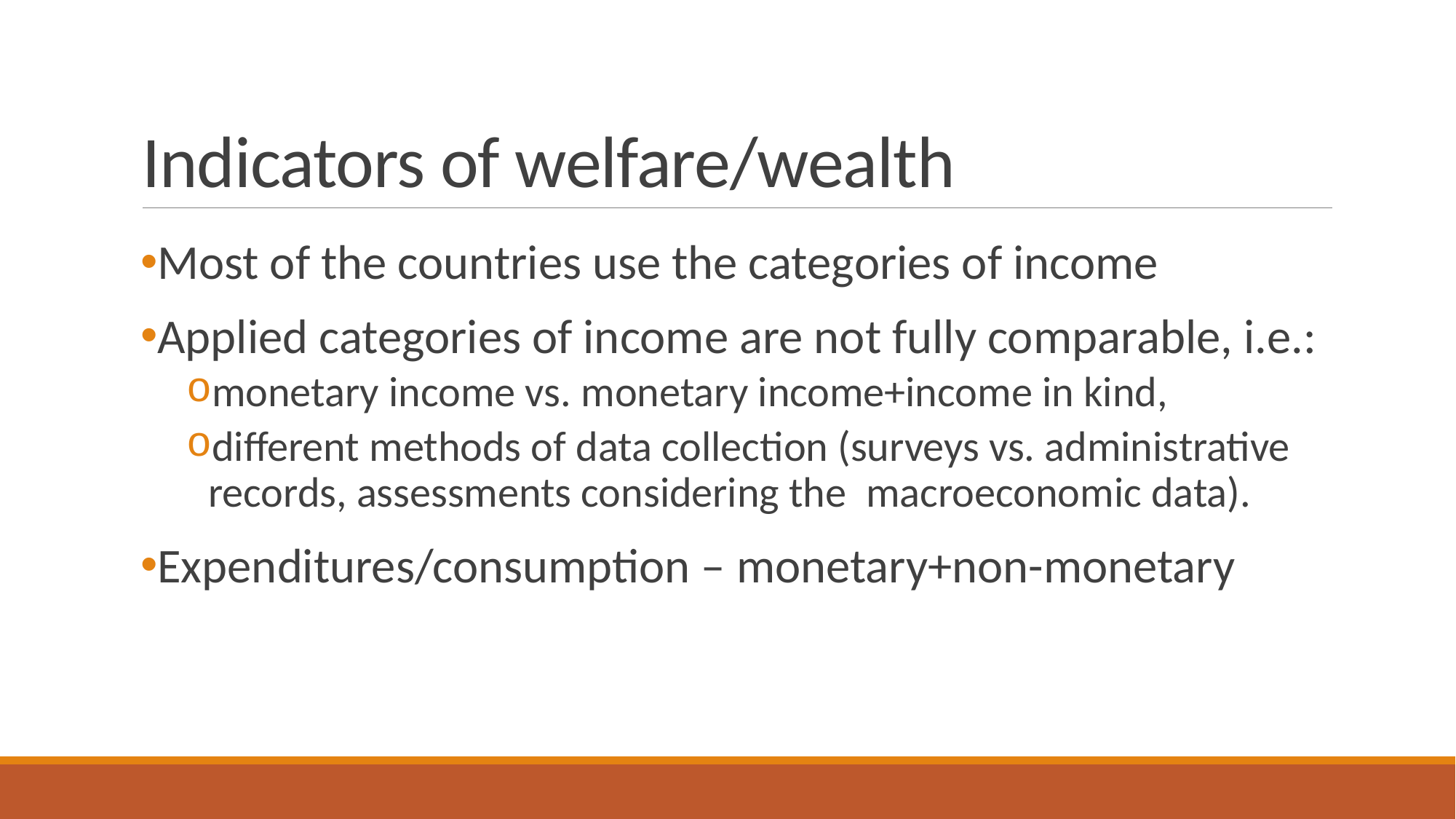

# Indicators of welfare/wealth
Most of the countries use the categories of income
Applied categories of income are not fully comparable, i.e.:
monetary income vs. monetary income+income in kind,
different methods of data collection (surveys vs. administrative records, assessments considering the  macroeconomic data).
Expenditures/consumption – monetary+non-monetary